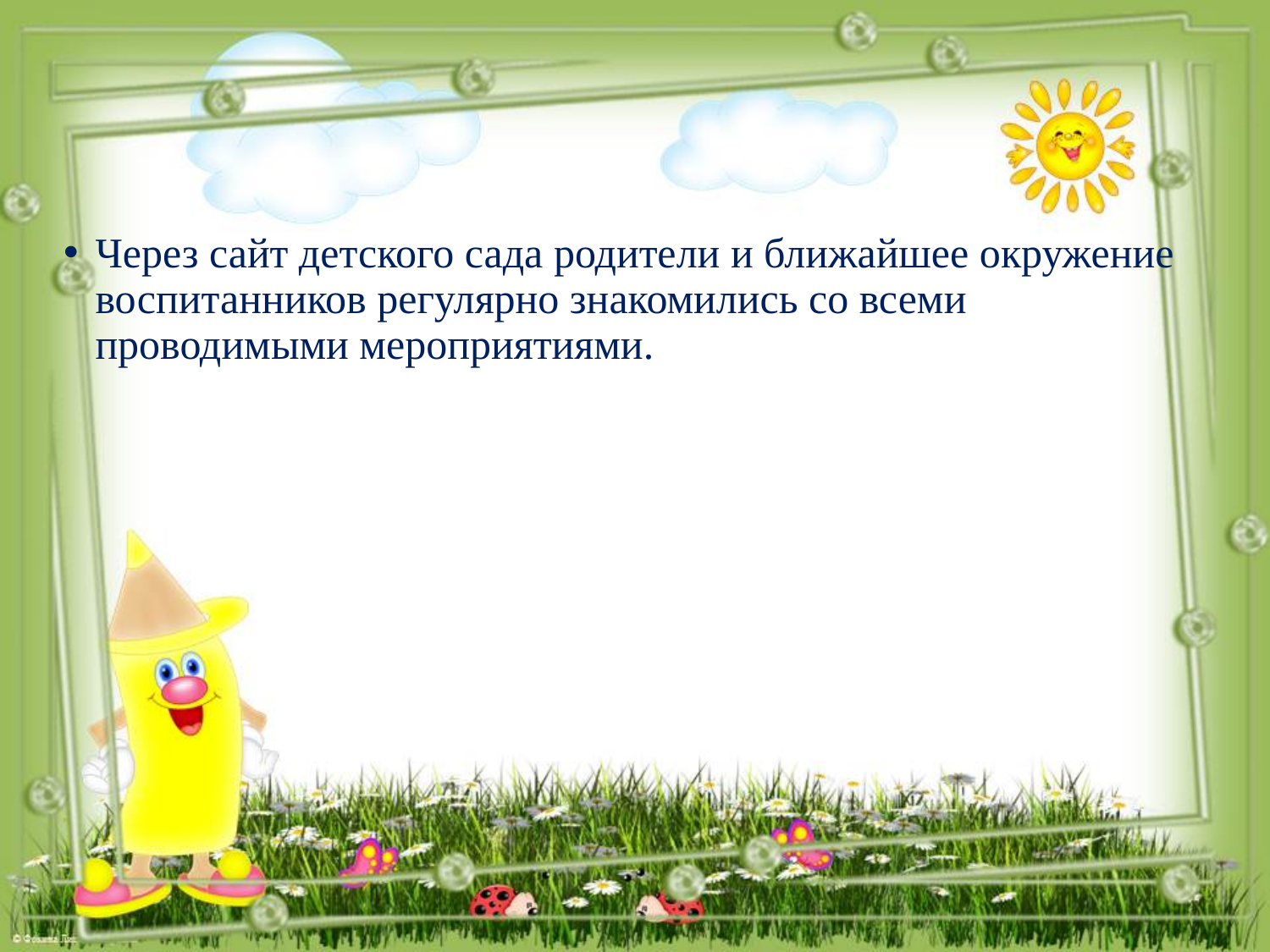

#
Через сайт детского сада родители и ближайшее окружение воспитанников регулярно знакомились со всеми  проводимыми мероприятиями.